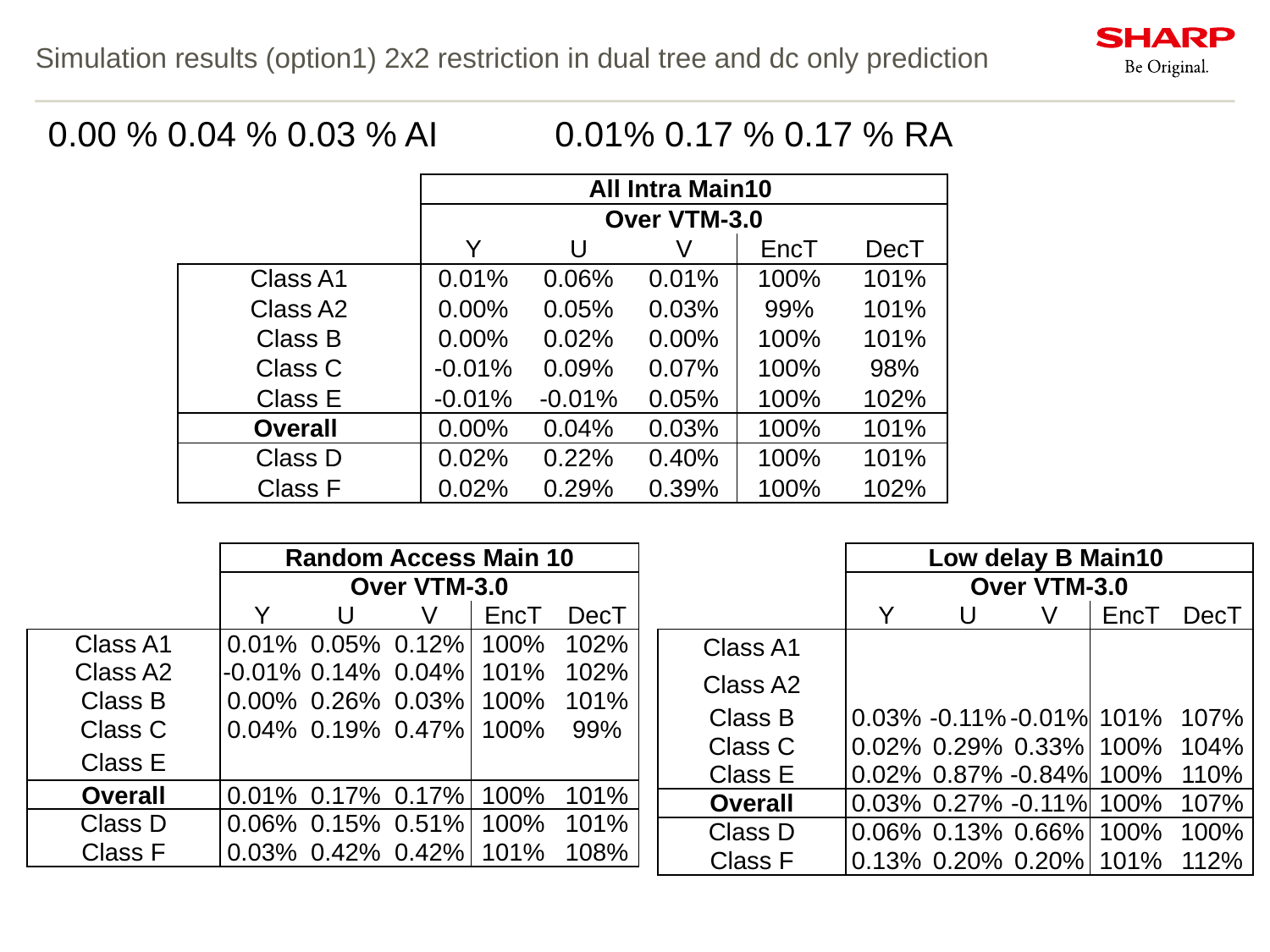

# Simulation results (option1) 2x2 restriction in dual tree and dc only prediction
0.00 % 0.04 % 0.03 % AI            0.01% 0.17 % 0.17 % RA
|  | All Intra Main10 |  |  |  |  |
| --- | --- | --- | --- | --- | --- |
|  | Over VTM-3.0 |  |  |  |  |
|  | Y | U | V | EncT | DecT |
| Class A1 | 0.01% | 0.06% | 0.01% | 100% | 101% |
| Class A2 | 0.00% | 0.05% | 0.03% | 99% | 101% |
| Class B | 0.00% | 0.02% | 0.00% | 100% | 101% |
| Class C | -0.01% | 0.09% | 0.07% | 100% | 98% |
| Class E | -0.01% | -0.01% | 0.05% | 100% | 102% |
| Overall | 0.00% | 0.04% | 0.03% | 100% | 101% |
| Class D | 0.02% | 0.22% | 0.40% | 100% | 101% |
| Class F | 0.02% | 0.29% | 0.39% | 100% | 102% |
|  | Random Access Main 10 |  |  |  |  |
| --- | --- | --- | --- | --- | --- |
|  | Over VTM-3.0 |  |  |  |  |
|  | Y | U | V | EncT | DecT |
| Class A1 | 0.01% | 0.05% | 0.12% | 100% | 102% |
| Class A2 | -0.01% | 0.14% | 0.04% | 101% | 102% |
| Class B | 0.00% | 0.26% | 0.03% | 100% | 101% |
| Class C | 0.04% | 0.19% | 0.47% | 100% | 99% |
| Class E |  |  |  |  |  |
| Overall | 0.01% | 0.17% | 0.17% | 100% | 101% |
| Class D | 0.06% | 0.15% | 0.51% | 100% | 101% |
| Class F | 0.03% | 0.42% | 0.42% | 101% | 108% |
|  | Low delay B Main10 |  |  |  |  |
| --- | --- | --- | --- | --- | --- |
|  | Over VTM-3.0 |  |  |  |  |
|  | Y | U | V | EncT | DecT |
| Class A1 |  |  |  |  |  |
| Class A2 |  |  |  |  |  |
| Class B | 0.03% | -0.11% | -0.01% | 101% | 107% |
| Class C | 0.02% | 0.29% | 0.33% | 100% | 104% |
| Class E | 0.02% | 0.87% | -0.84% | 100% | 110% |
| Overall | 0.03% | 0.27% | -0.11% | 100% | 107% |
| Class D | 0.06% | 0.13% | 0.66% | 100% | 100% |
| Class F | 0.13% | 0.20% | 0.20% | 101% | 112% |